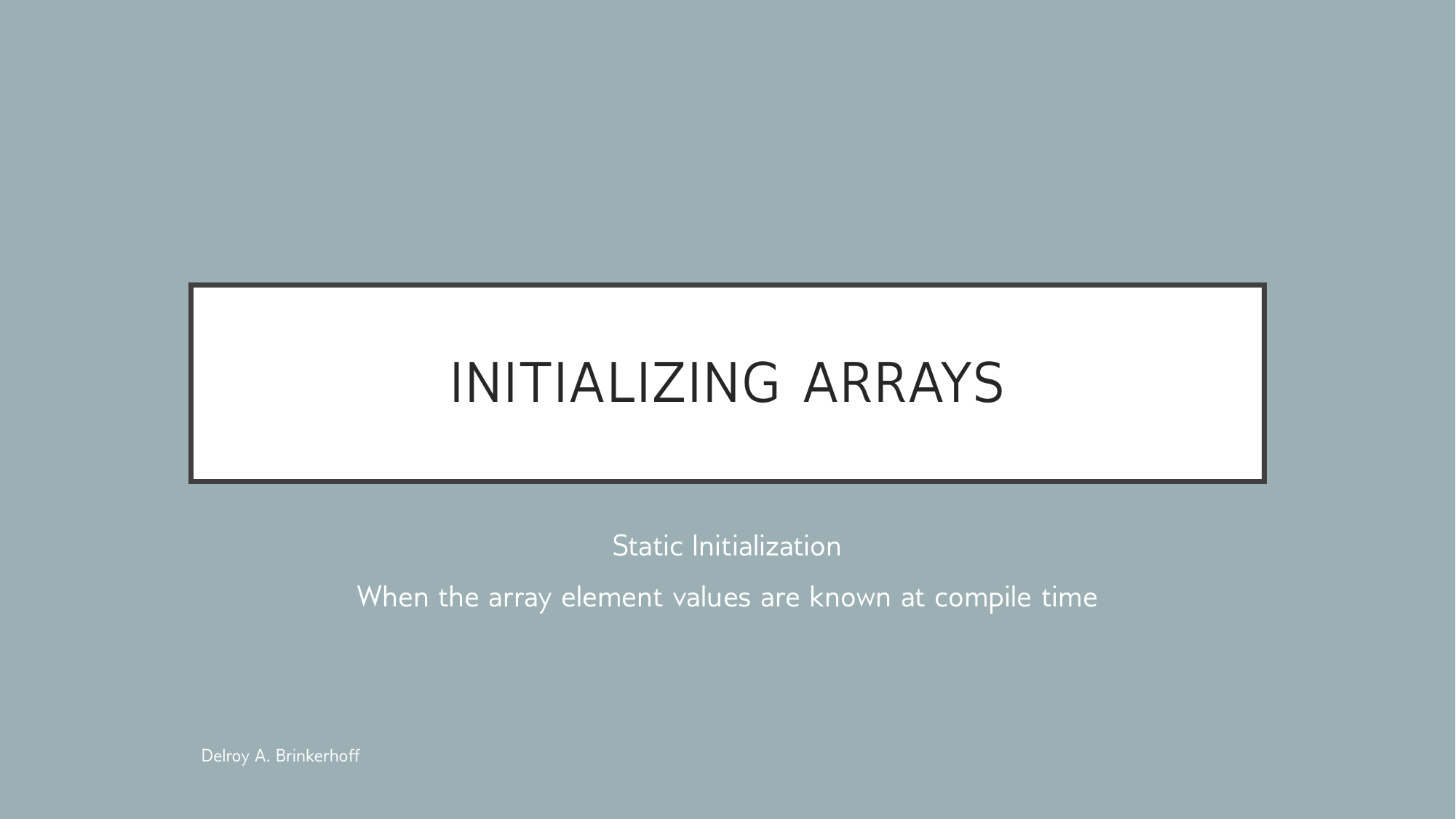

# Initializing Arrays
Static Initialization
When the array element values are known at compile time
Delroy A. Brinkerhoff